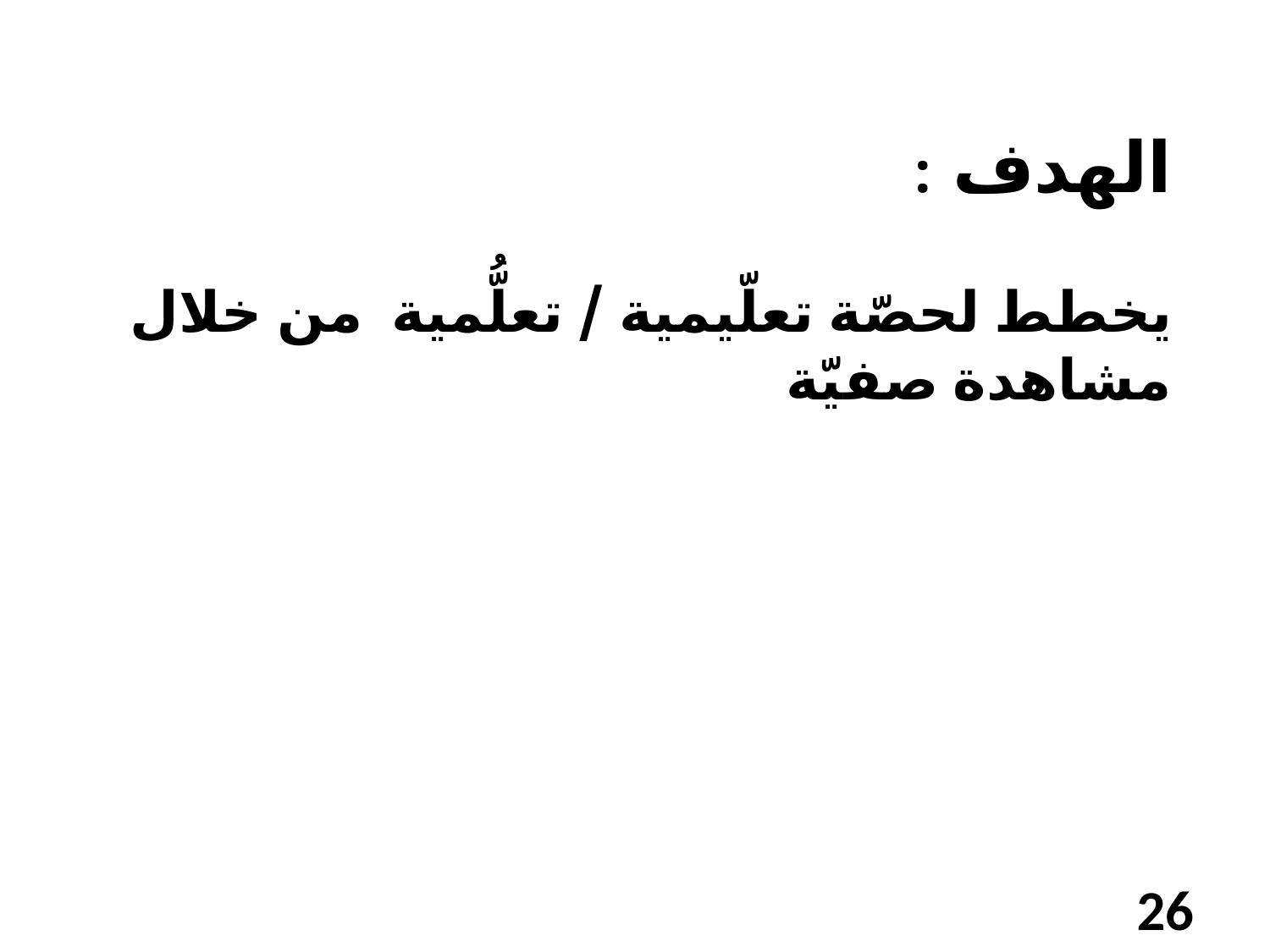

الهدف :

يخطط لحصّة تعلّيمية / تعلُّمية  من خلال مشاهدة صفيّة

26